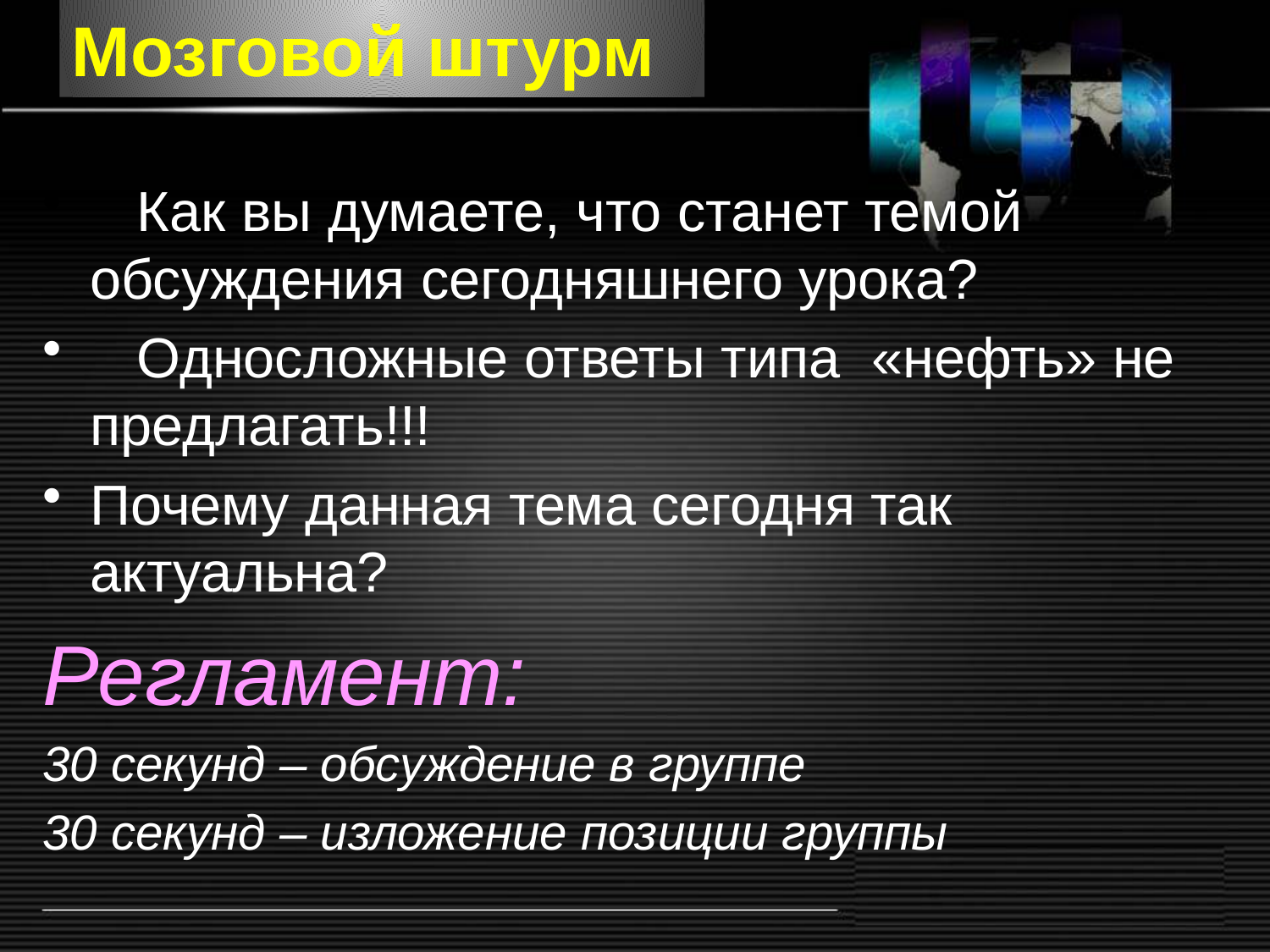

Мозговой штурм
   Как вы думаете, что станет темой обсуждения сегодняшнего урока?
   Односложные ответы типа  «нефть» не предлагать!!!
Почему данная тема сегодня так актуальна?
Регламент:
30 секунд – обсуждение в группе
30 секунд – изложение позиции группы